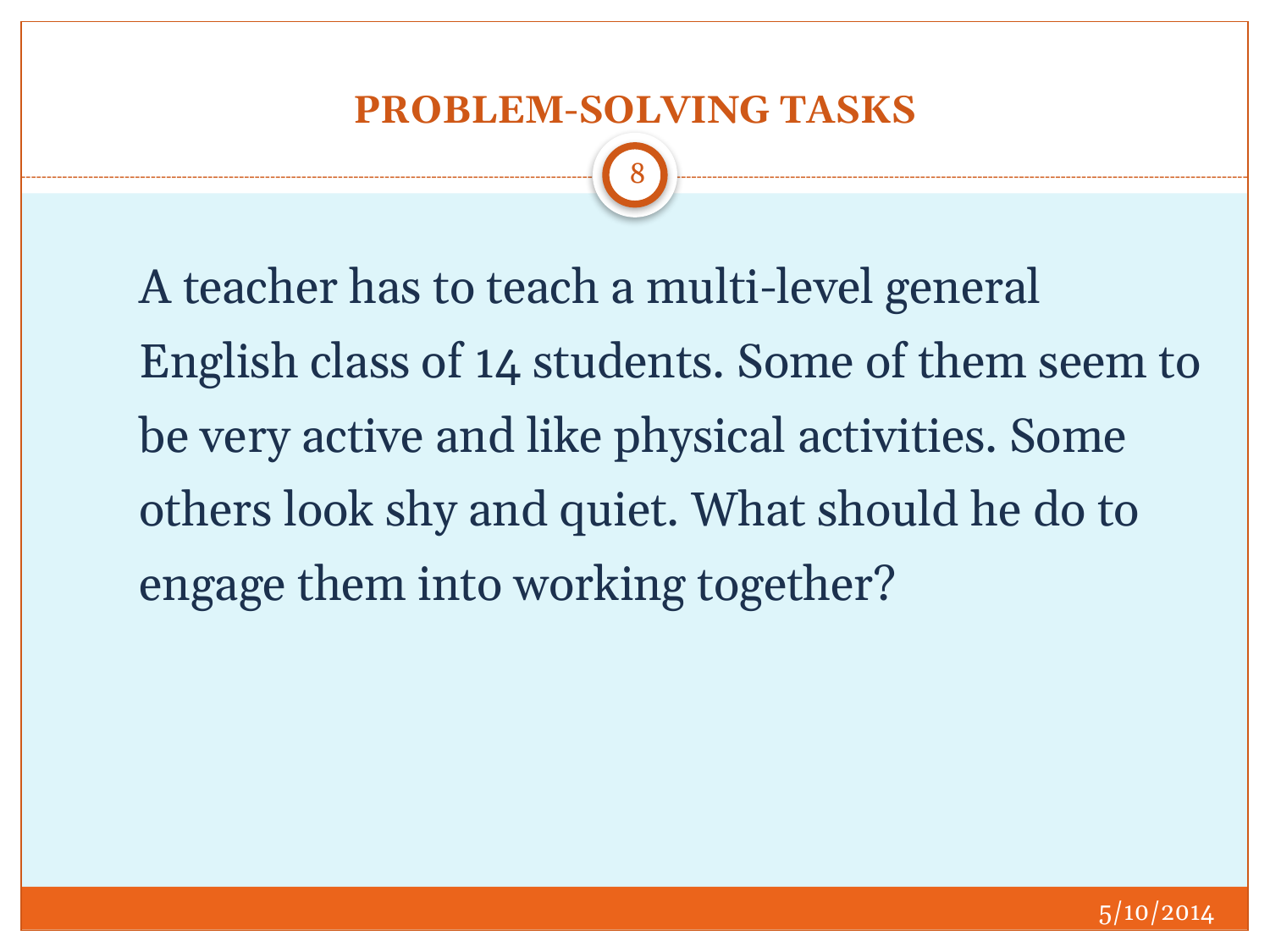

# PROBLEM-SOLVING TASKS
8
	A teacher has to teach a multi-level general English class of 14 students. Some of them seem to be very active and like physical activities. Some others look shy and quiet. What should he do to engage them into working together?
5/10/2014